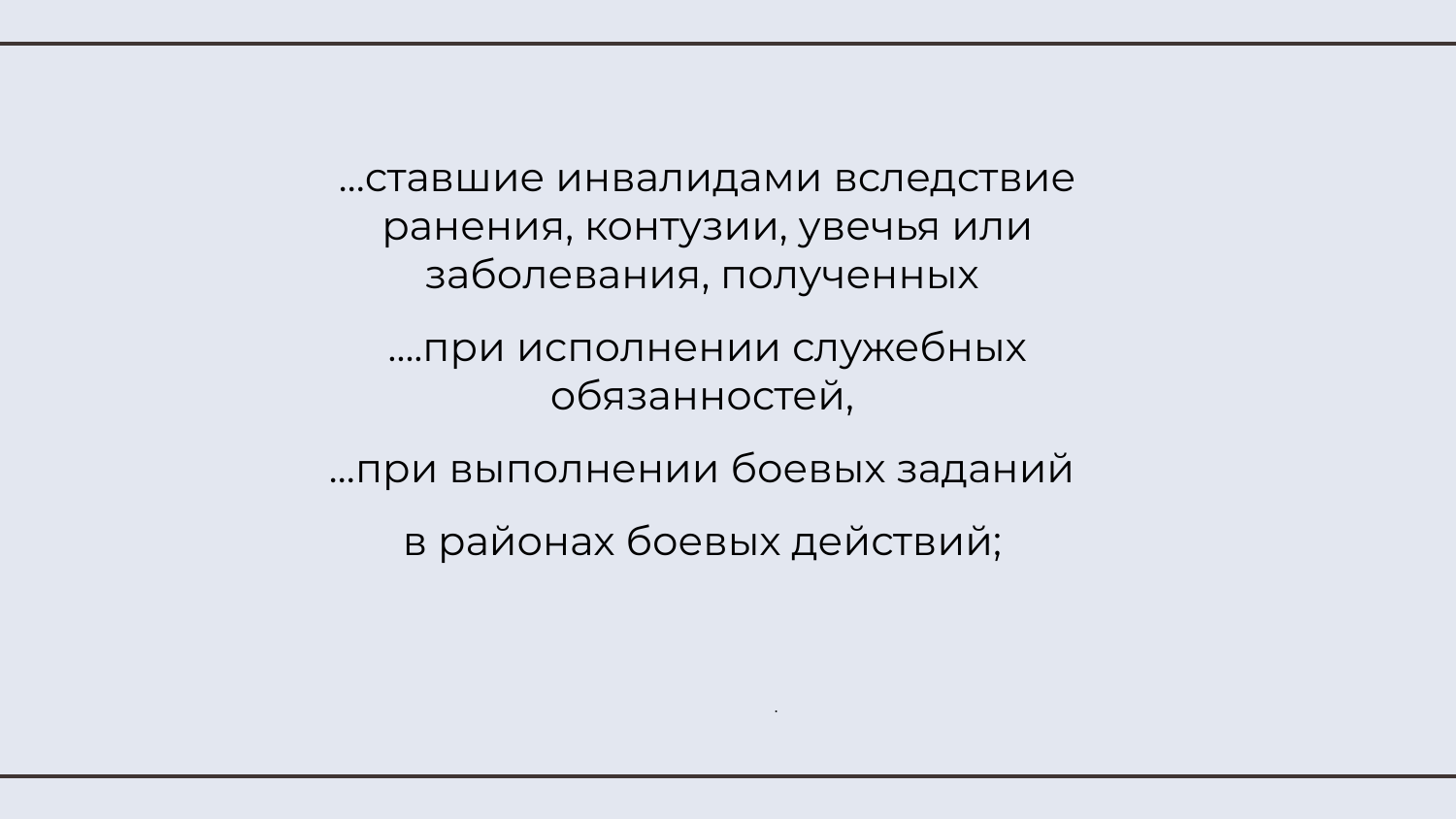

…ставшие инвалидами вследствие ранения, контузии, увечья или заболевания, полученных
….при исполнении служебных обязанностей,
…при выполнении боевых заданий
в районах боевых действий;
# .